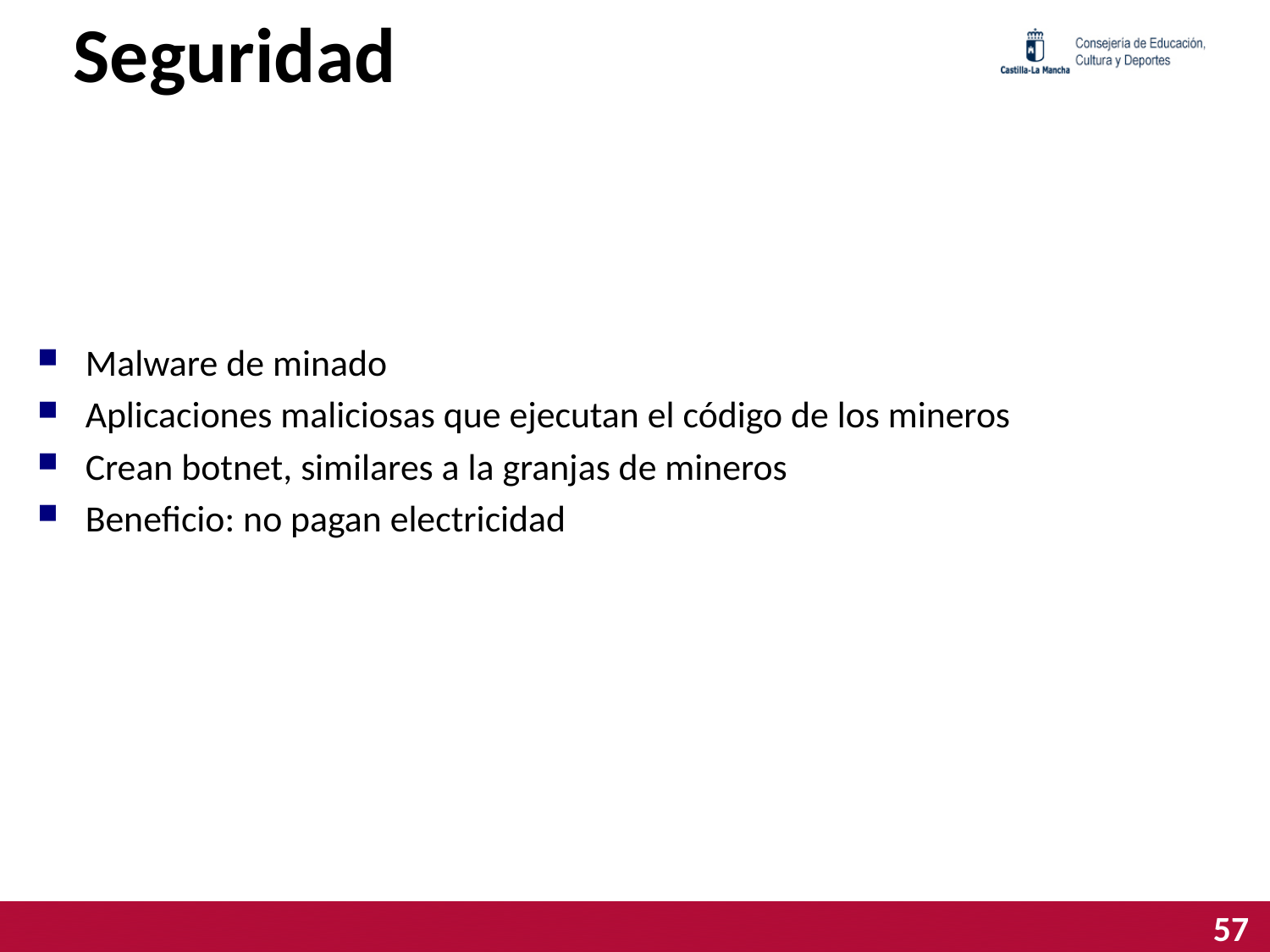

# Seguridad

Malware de minado
Aplicaciones maliciosas que ejecutan el código de los mineros
Crean botnet, similares a la granjas de mineros
Beneficio: no pagan electricidad